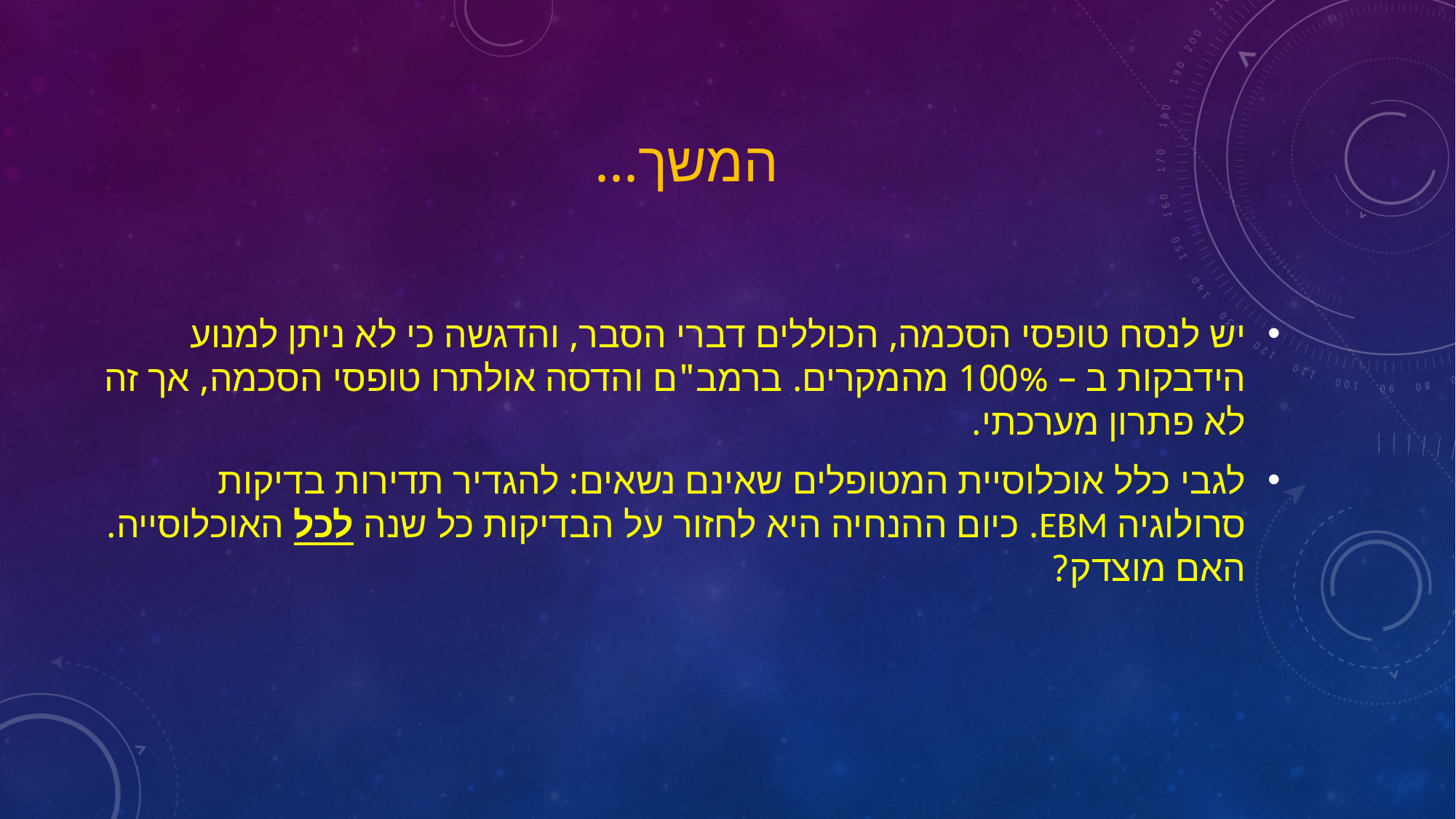

# המשך...
יש לנסח טופסי הסכמה, הכוללים דברי הסבר, והדגשה כי לא ניתן למנוע הידבקות ב – 100% מהמקרים. ברמב"ם והדסה אולתרו טופסי הסכמה, אך זה לא פתרון מערכתי.
לגבי כלל אוכלוסיית המטופלים שאינם נשאים: להגדיר תדירות בדיקות סרולוגיה EBM. כיום ההנחיה היא לחזור על הבדיקות כל שנה לכל האוכלוסייה. האם מוצדק?